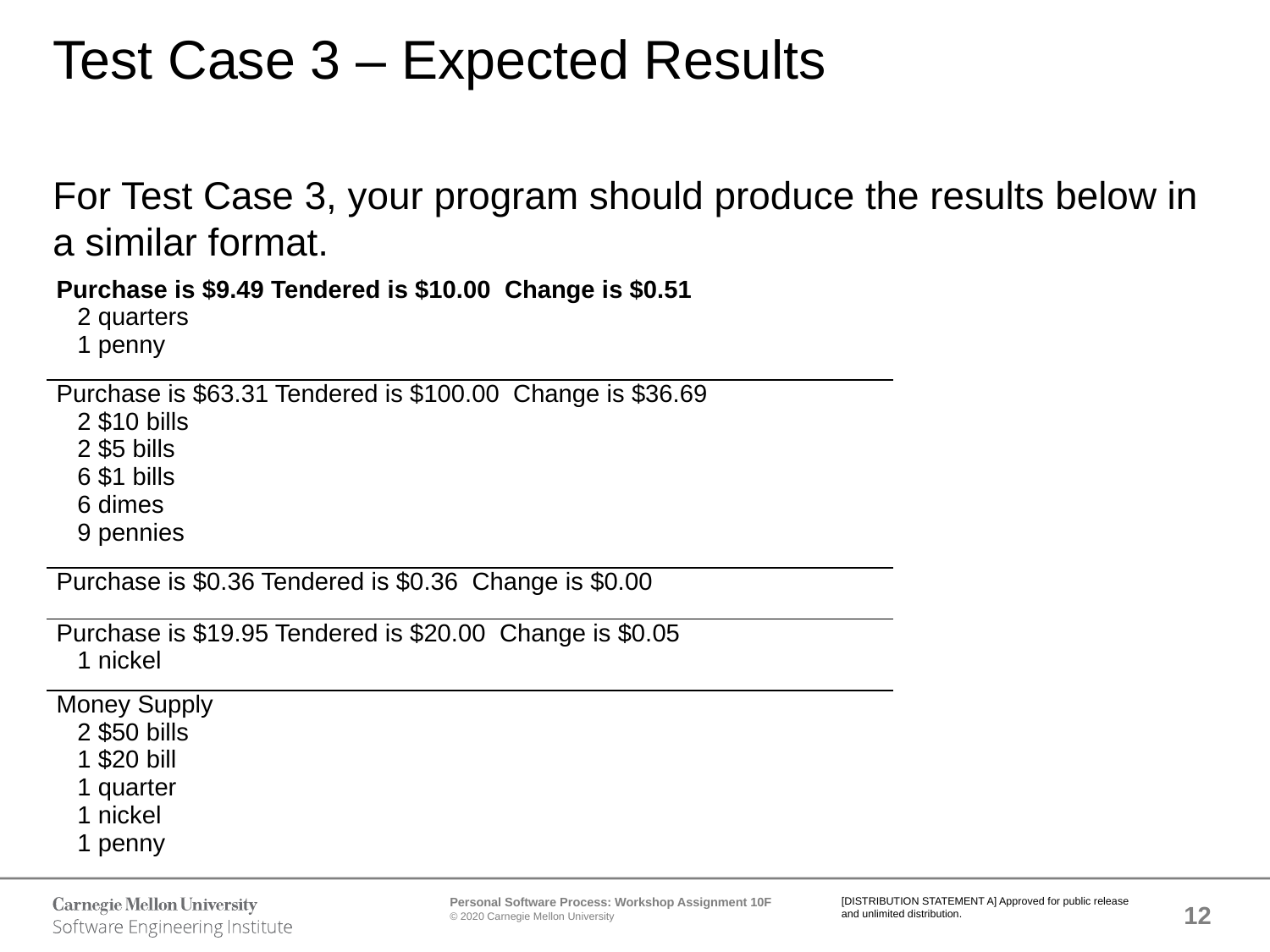

# Test Case 3 – Expected Results
For Test Case 3, your program should produce the results below in a similar format.
| Purchase is $9.49 Tendered is $10.00 Change is $0.51 2 quarters 1 penny |
| --- |
| Purchase is $63.31 Tendered is $100.00 Change is $36.69 2 $10 bills 2 $5 bills 6 $1 bills 6 dimes 9 pennies |
| Purchase is $0.36 Tendered is $0.36 Change is $0.00 |
| Purchase is $19.95 Tendered is $20.00 Change is $0.05 1 nickel |
| Money Supply 2 $50 bills 1 $20 bill 1 quarter 1 nickel 1 penny |